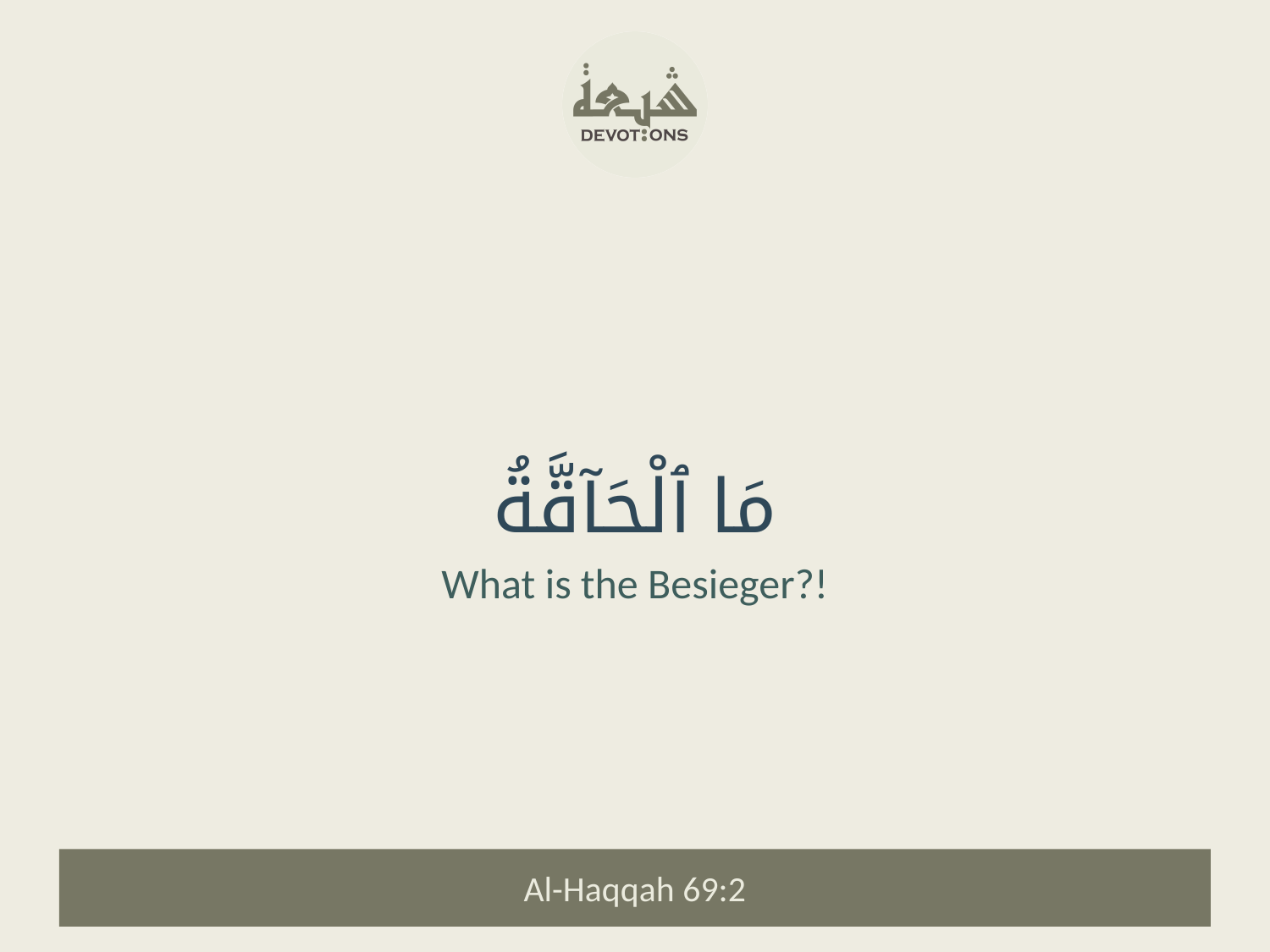

مَا ٱلْحَآقَّةُ
What is the Besieger?!
Al-Haqqah 69:2